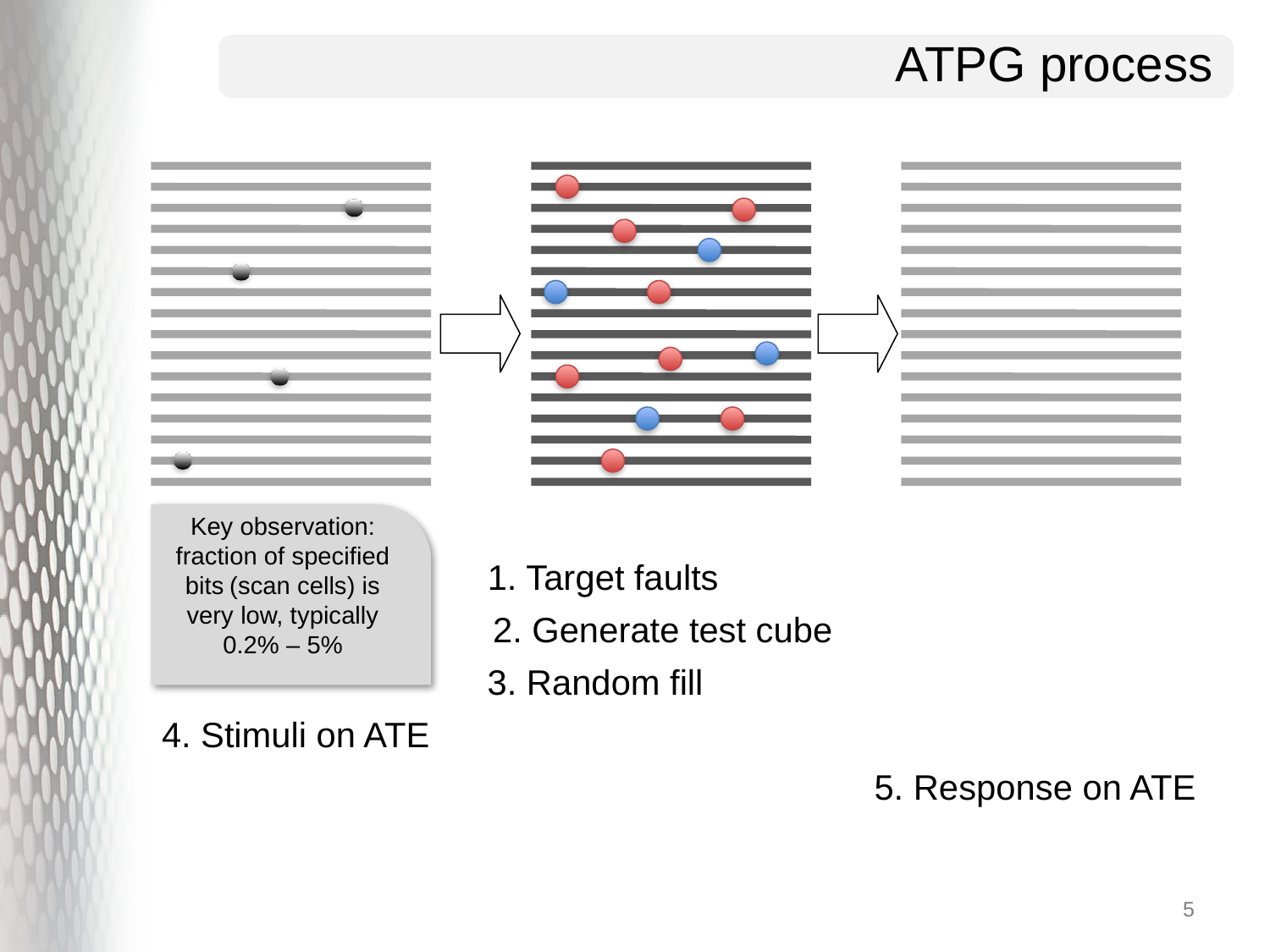

# ATPG process

Key observation: fraction of specified bits (scan cells) is very low, typically
0.2% – 5%
1. Target faults
2. Generate test cube
3. Random fill
4. Stimuli on ATE
5. Response on ATE